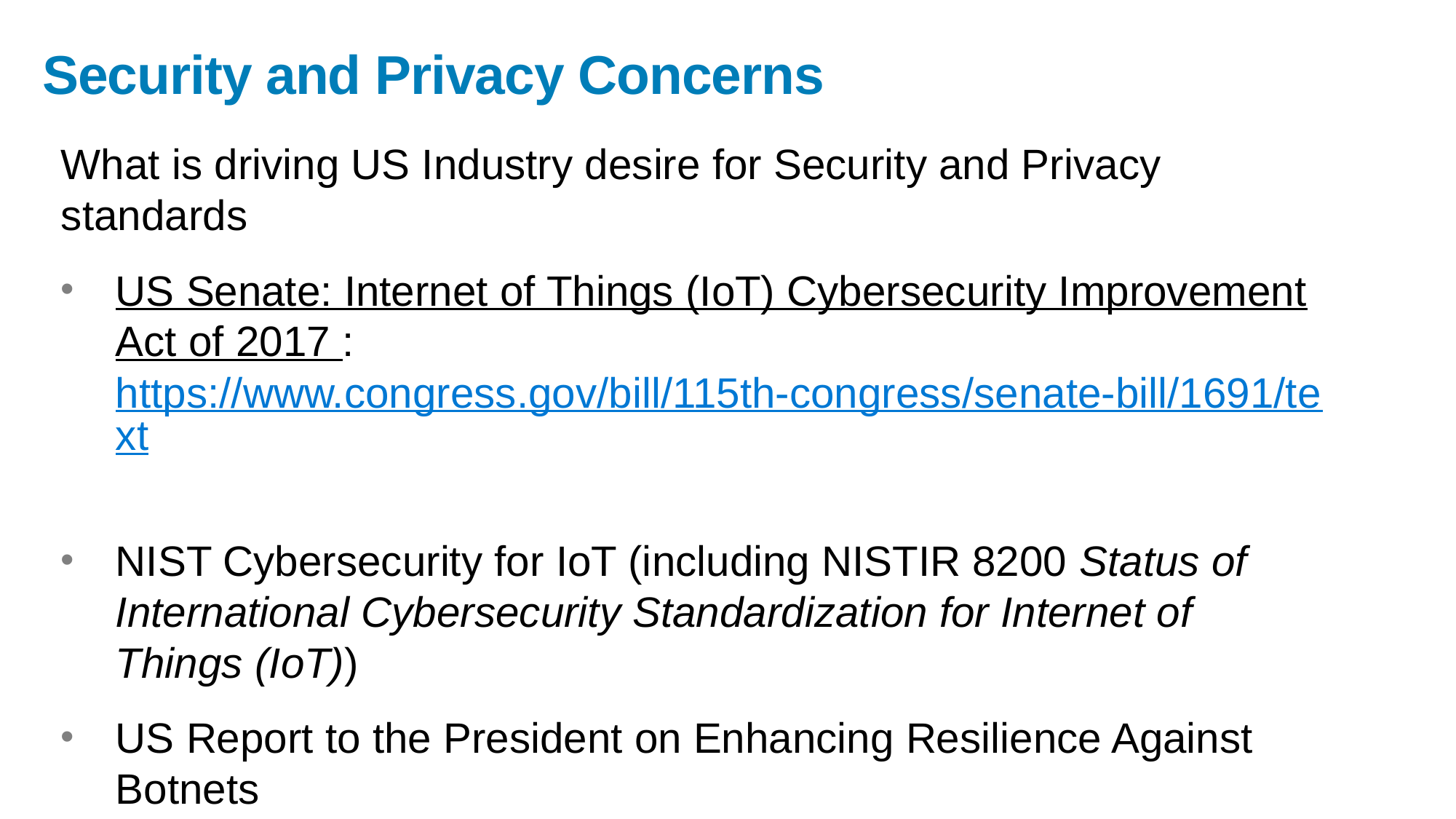

# Security and Privacy Concerns
What is driving US Industry desire for Security and Privacy standards
US Senate: Internet of Things (IoT) Cybersecurity Improvement Act of 2017 : https://www.congress.gov/bill/115th-congress/senate-bill/1691/text
NIST Cybersecurity for IoT (including NISTIR 8200 Status of International Cybersecurity Standardization for Internet of Things (IoT))
US Report to the President on Enhancing Resilience Against Botnets https://www.commerce.gov/page/report-president-enhancing-resilience-against-botnets